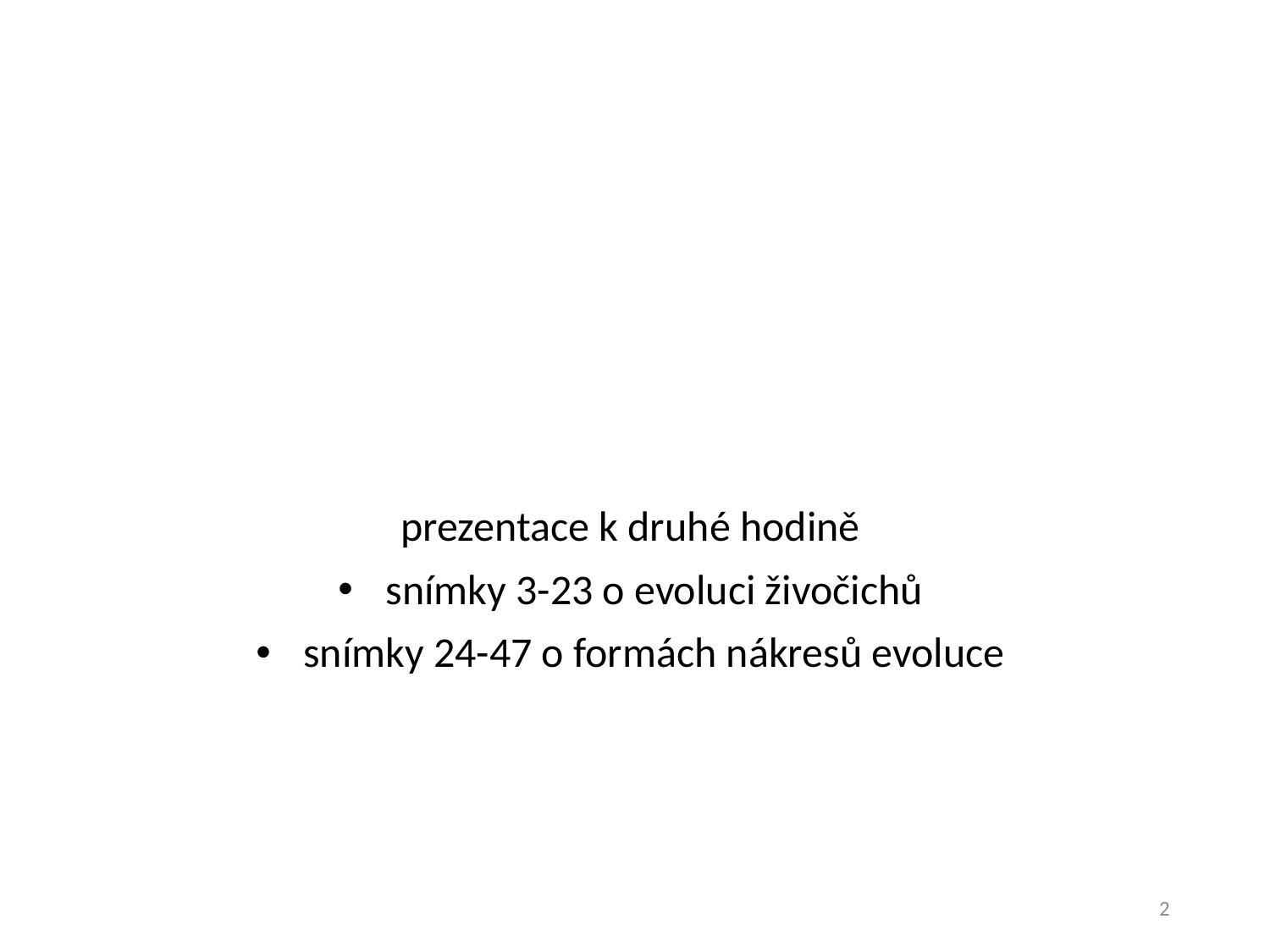

prezentace k druhé hodině
snímky 3-23 o evoluci živočichů
snímky 24-47 o formách nákresů evoluce
2